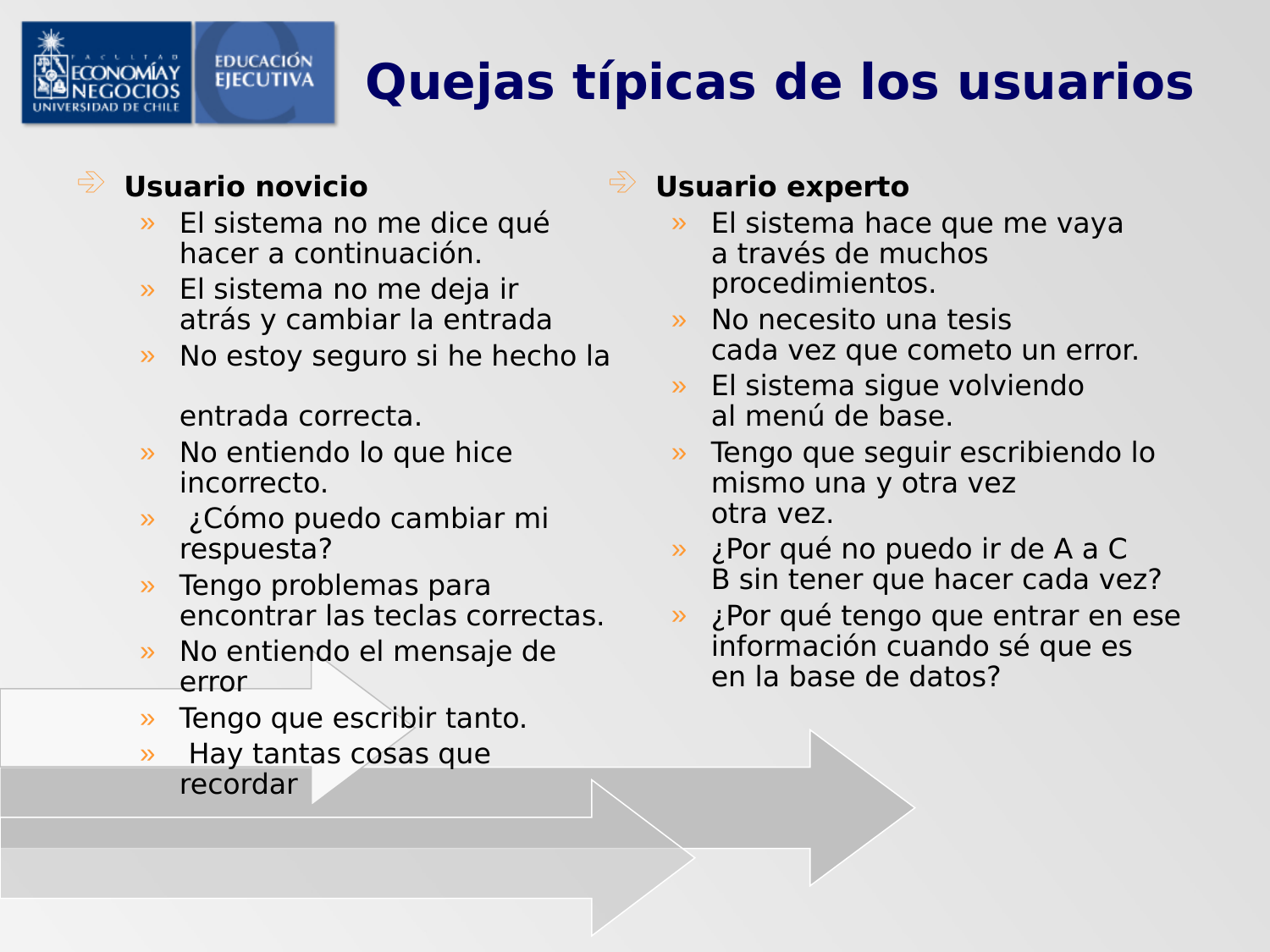

# Quejas típicas de los usuarios
Usuario novicio
El sistema no me dice qué hacer a continuación.
El sistema no me deja ir
atrás y cambiar la entrada
No estoy seguro si he hecho la
entrada correcta.
No entiendo lo que hice
incorrecto.
 ¿Cómo puedo cambiar mi respuesta?
Tengo problemas para encontrar las teclas correctas.
No entiendo el mensaje de error
Tengo que escribir tanto.
 Hay tantas cosas que
recordar
Usuario experto
El sistema hace que me vaya
a través de muchos
procedimientos.
No necesito una tesis
cada vez que cometo un error.
El sistema sigue volviendo
al menú de base.
Tengo que seguir escribiendo lo mismo una y otra vez
otra vez.
¿Por qué no puedo ir de A a C
B sin tener que hacer cada vez?
¿Por qué tengo que entrar en ese
información cuando sé que es
en la base de datos?